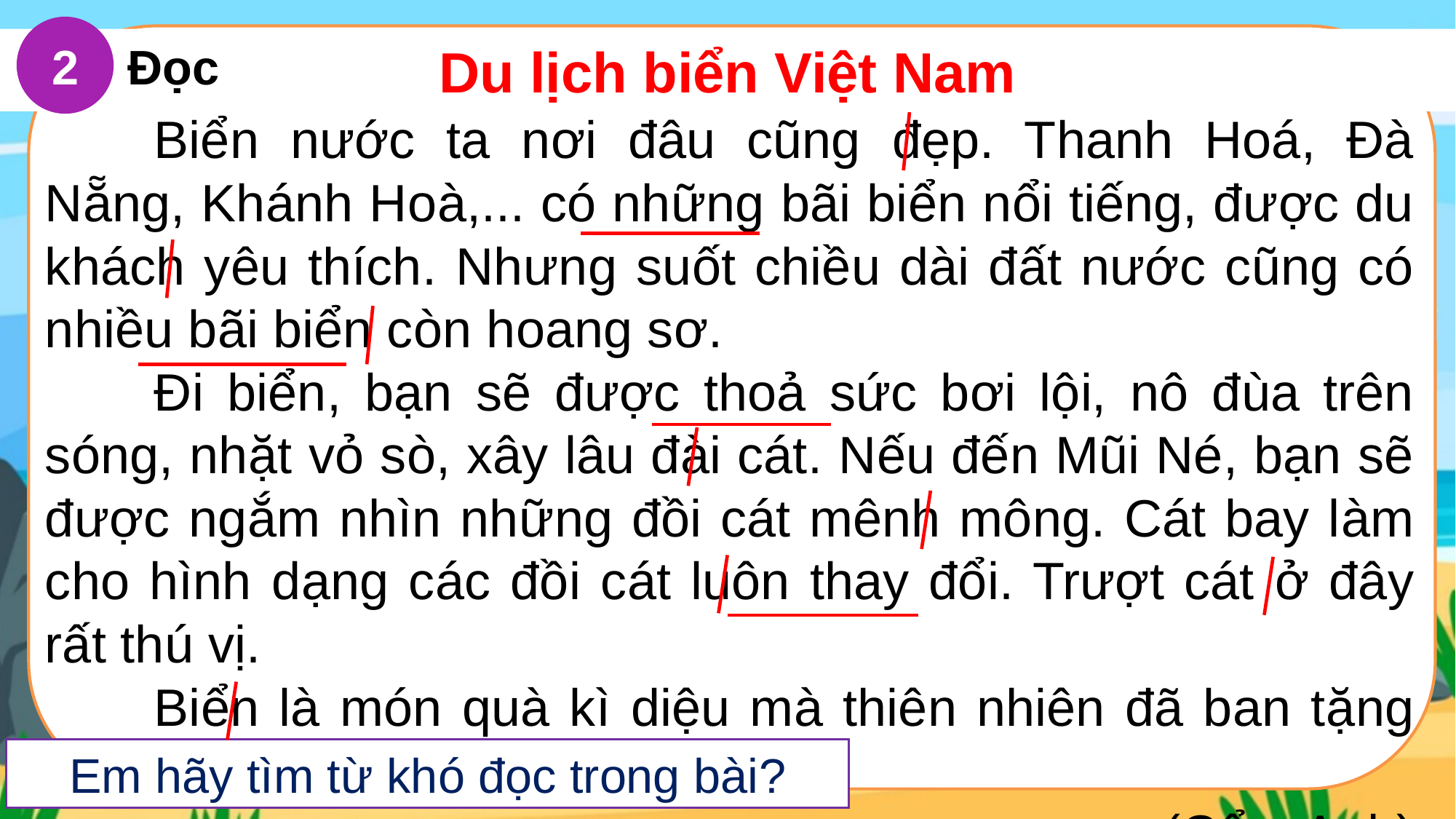

2
Đọc
Du lịch biển Việt Nam
	Biển nước ta nơi đâu cũng đẹp. Thanh Hoá, Đà Nẵng, Khánh Hoà,... có những bãi biển nổi tiếng, được du khách yêu thích. Nhưng suốt chiều dài đất nước cũng có nhiều bãi biển còn hoang sơ.
	Đi biển, bạn sẽ được thoả sức bơi lội, nô đùa trên sóng, nhặt vỏ sò, xây lâu đài cát. Nếu đến Mũi Né, bạn sẽ được ngắm nhìn những đồi cát mênh mông. Cát bay làm cho hình dạng các đồi cát luôn thay đổi. Trượt cát ở đây rất thú vị.
	Biển là món quà kì diệu mà thiên nhiên đã ban tặng cho nước ta.
(Cẩm Anh)
Em hãy tìm từ khó đọc trong bài?